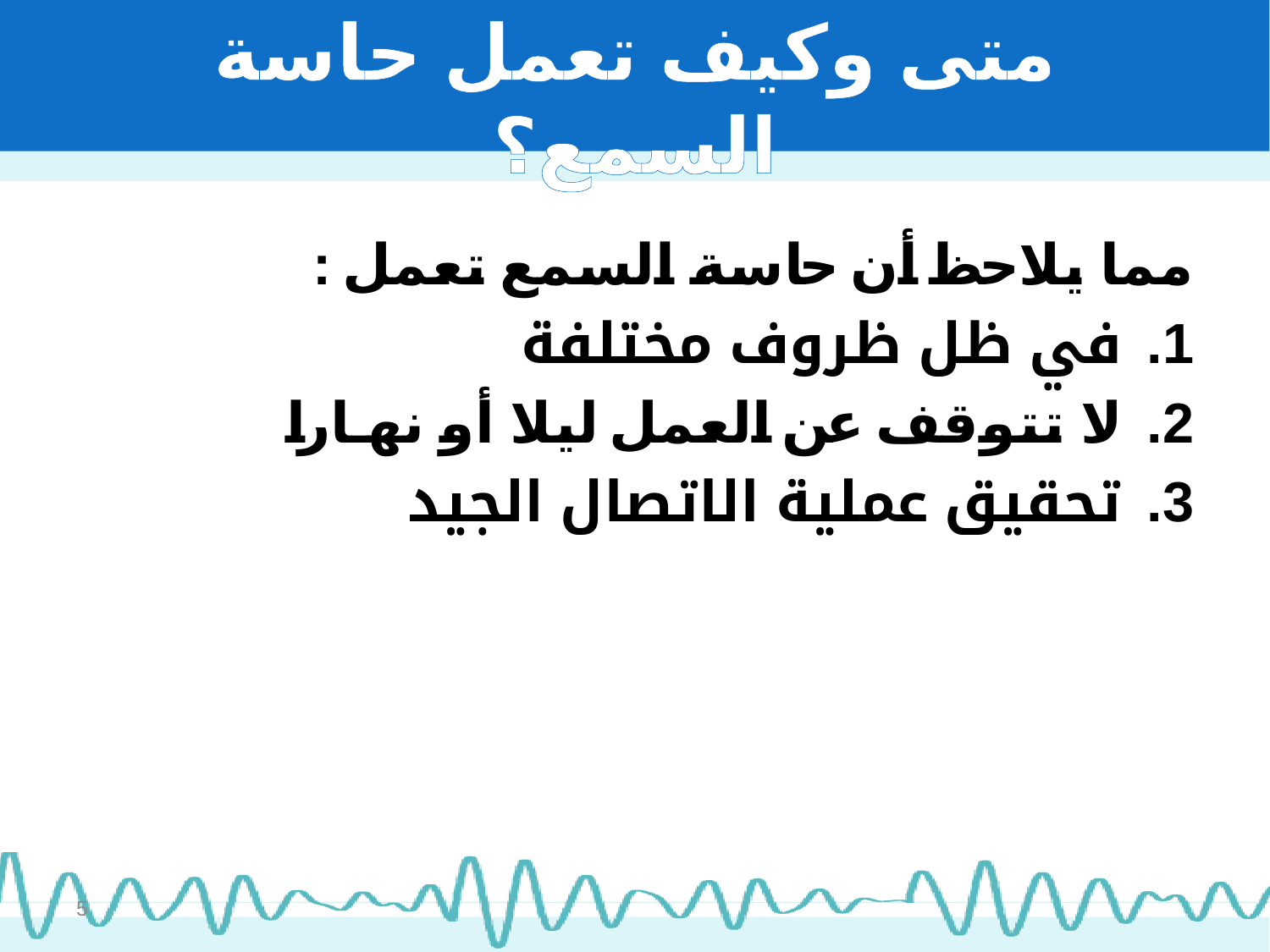

# متى وكيف تعمل حاسة السمع؟
مما يلاحظ أن حاسة السمع تعمل :
في ظل ظروف مختلفة
لا تتوقف عن العمل ليلا أو نهارا
تحقيق عملية الاتصال الجيد

5